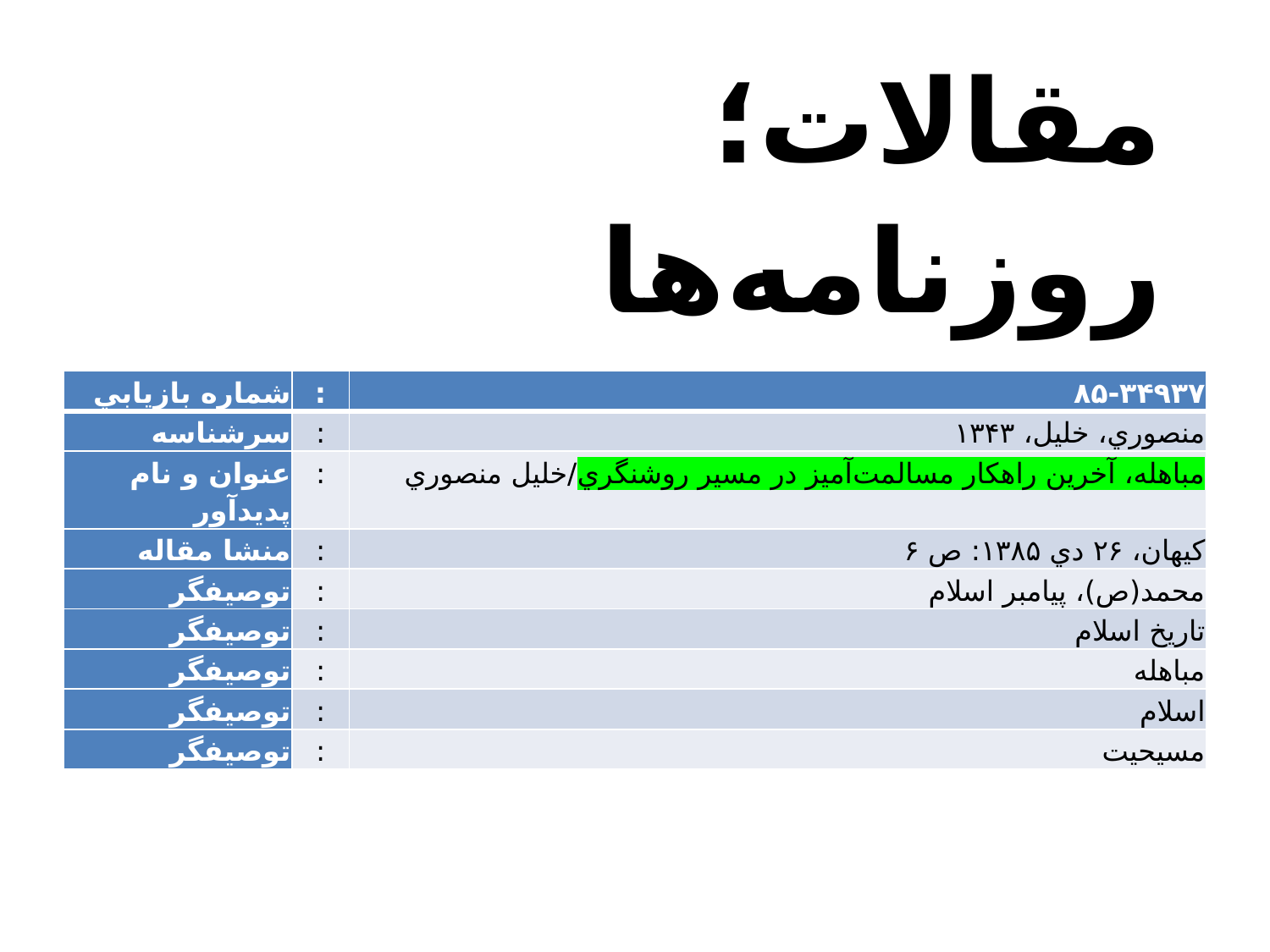

مقالات؛ روزنامه‌ها
| ‏شماره بازيابي | : | ۸۵-۳۴۹۳۷ |
| --- | --- | --- |
| ‏سرشناسه | : | منصوري، خليل، ۱۳۴۳ |
| ‏عنوان و نام پديدآور | : | مباهله، آخرين راهکار مسالمت‌آميز در مسير روشنگري/خليل منصوري |
| ‏منشا مقاله | : | کيهان، ۲۶ دي ۱۳۸۵: ص ۶ |
| ‏توصيفگر | : | محمد(ص)، پيامبر اسلام |
| ‏توصيفگر | : | ت‍اري‍خ‌ اس‍لام‌ |
| ‏توصيفگر | : | م‍ب‍اه‍ل‍ه‌ |
| ‏توصيفگر | : | اسلام |
| ‏توصيفگر | : | م‍س‍ي‍ح‍ي‍ت‌ |